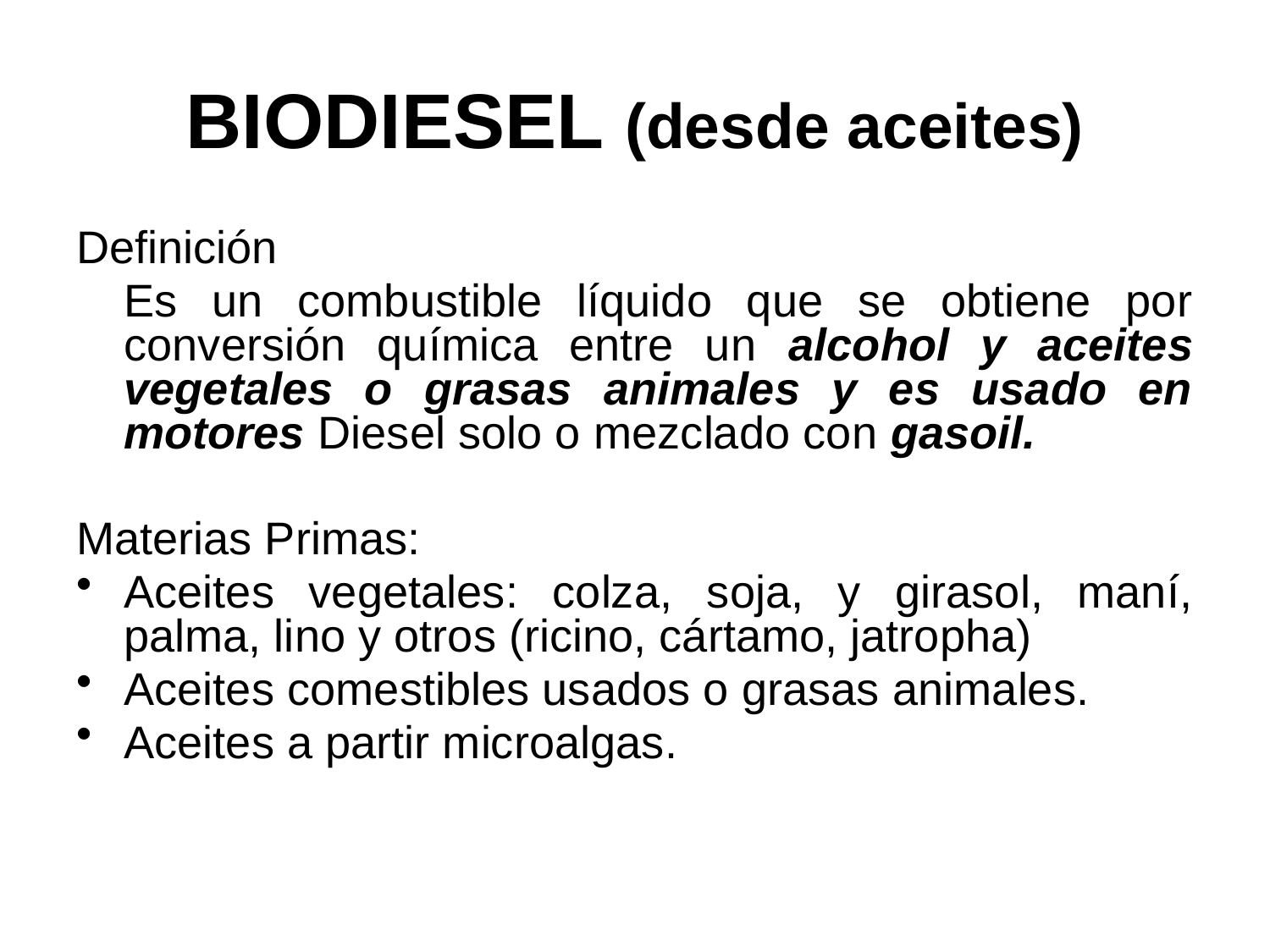

Definición
	Es un combustible líquido que se obtiene por conversión química entre un alcohol y aceites vegetales o grasas animales y es usado en motores Diesel solo o mezclado con gasoil.

Materias Primas:
Aceites vegetales: colza, soja, y girasol, maní, palma, lino y otros (ricino, cártamo, jatropha)
Aceites comestibles usados o grasas animales.
Aceites a partir microalgas.
# BIODIESEL (desde aceites)